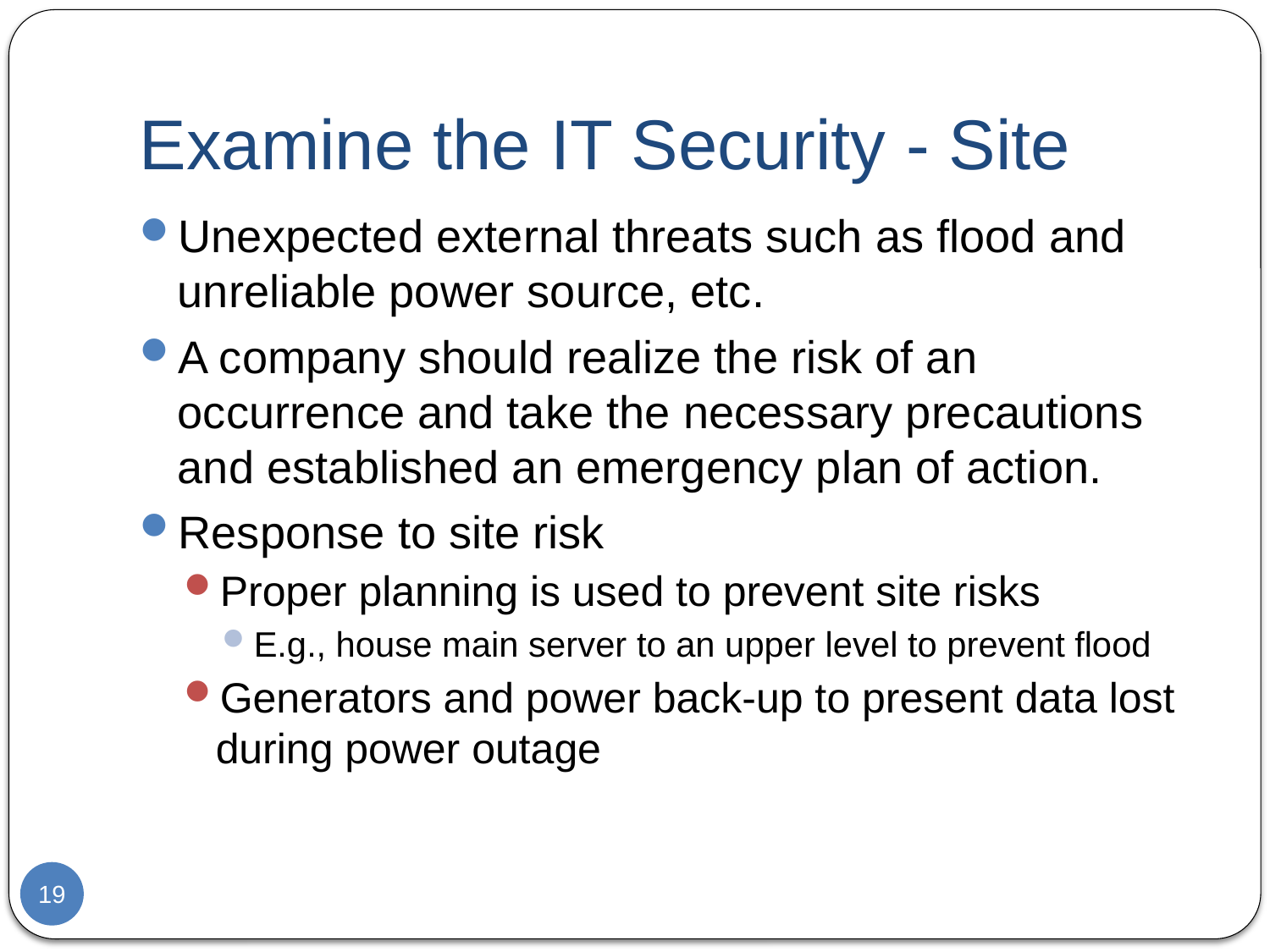

# Examine the IT Security - Site
Unexpected external threats such as flood and unreliable power source, etc.
A company should realize the risk of an occurrence and take the necessary precautions and established an emergency plan of action.
Response to site risk
Proper planning is used to prevent site risks
E.g., house main server to an upper level to prevent flood
Generators and power back-up to present data lost during power outage
19